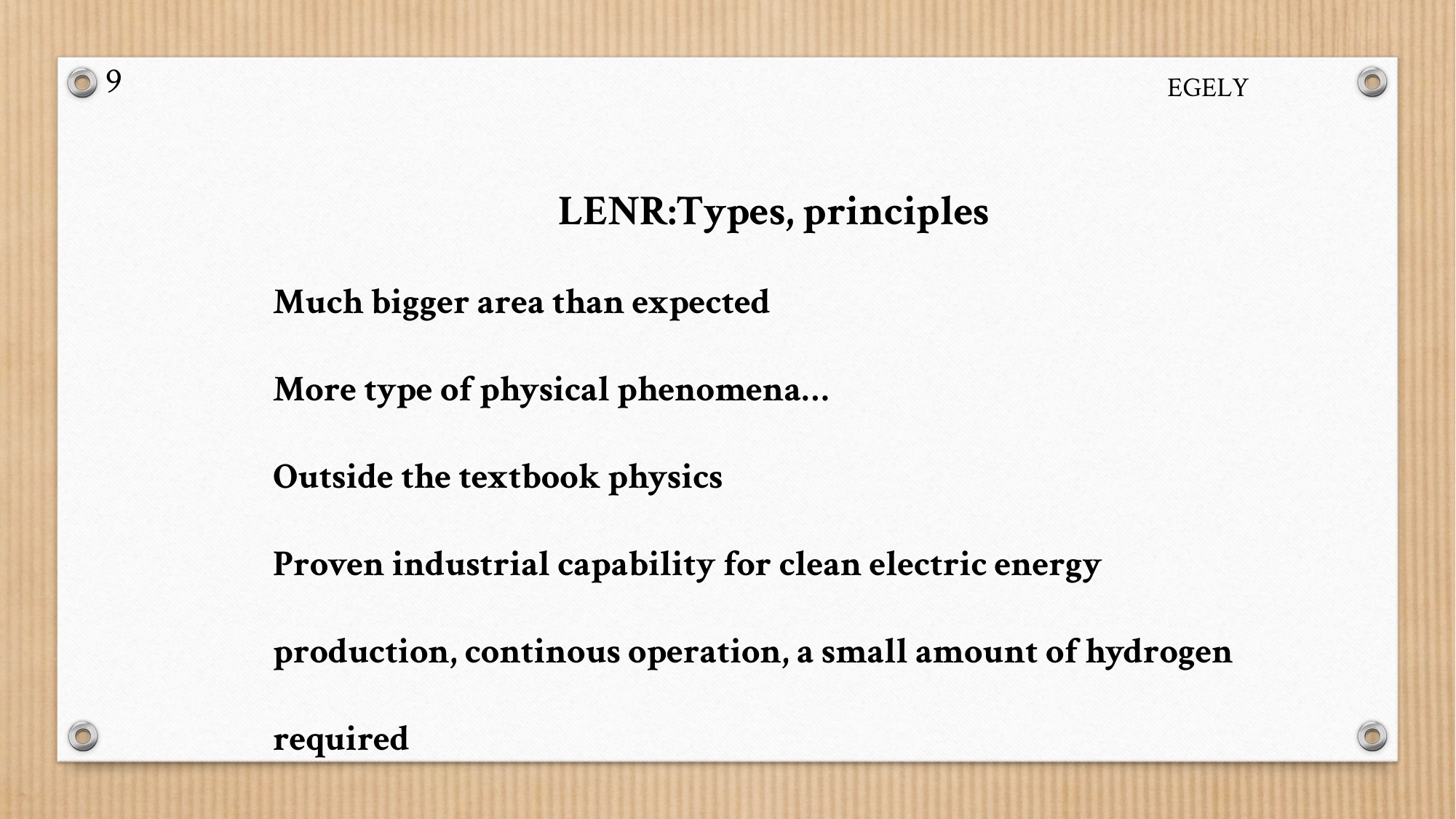

9
EGELY
LENR:Types, principles
Much bigger area than expected
More type of physical phenomena…
Outside the textbook physics
Proven industrial capability for clean electric energy production, continous operation, a small amount of hydrogen required